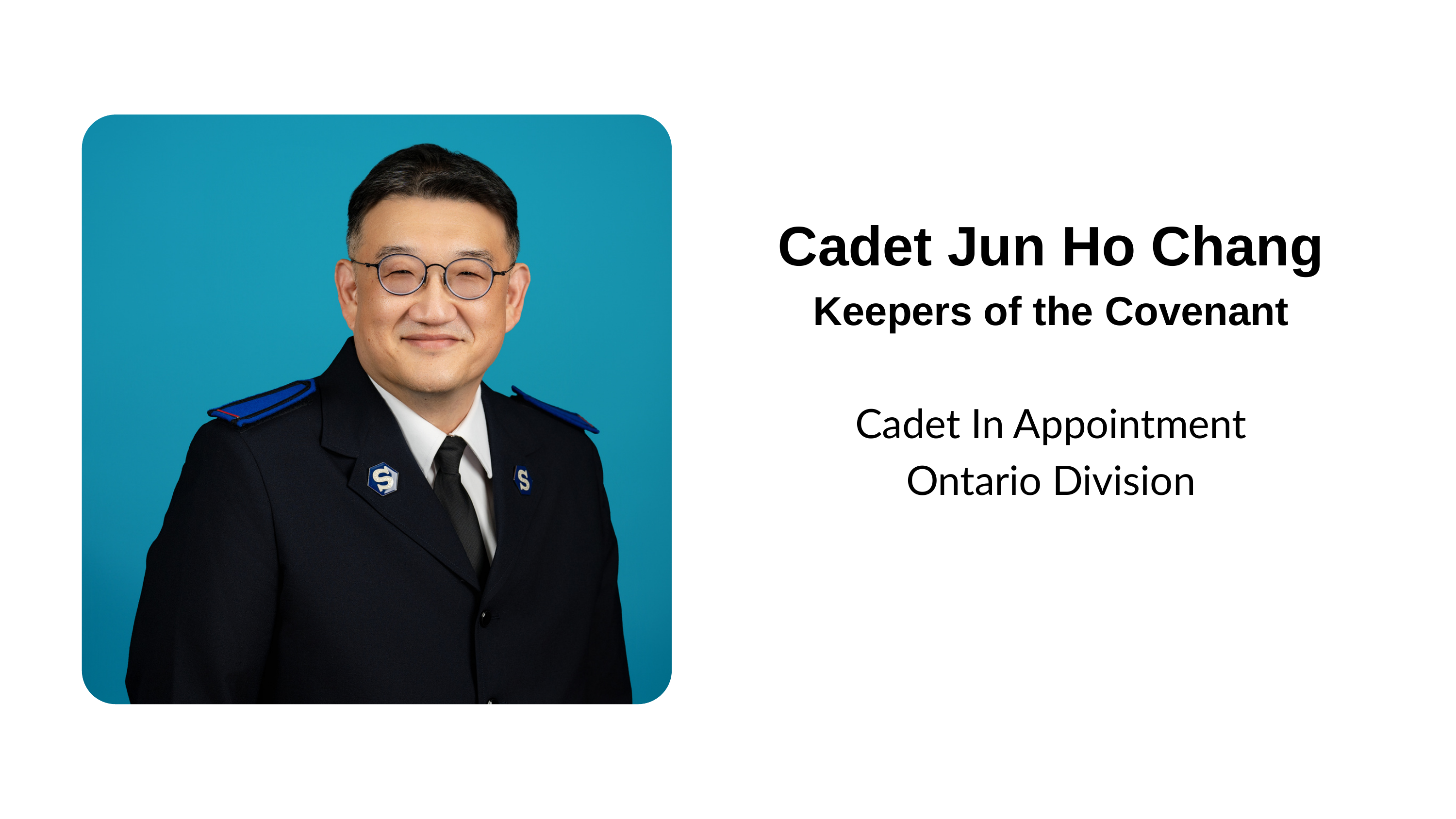

Cadet Jun Ho Chang
Keepers of the Covenant

Cadet In Appointment
Ontario Division